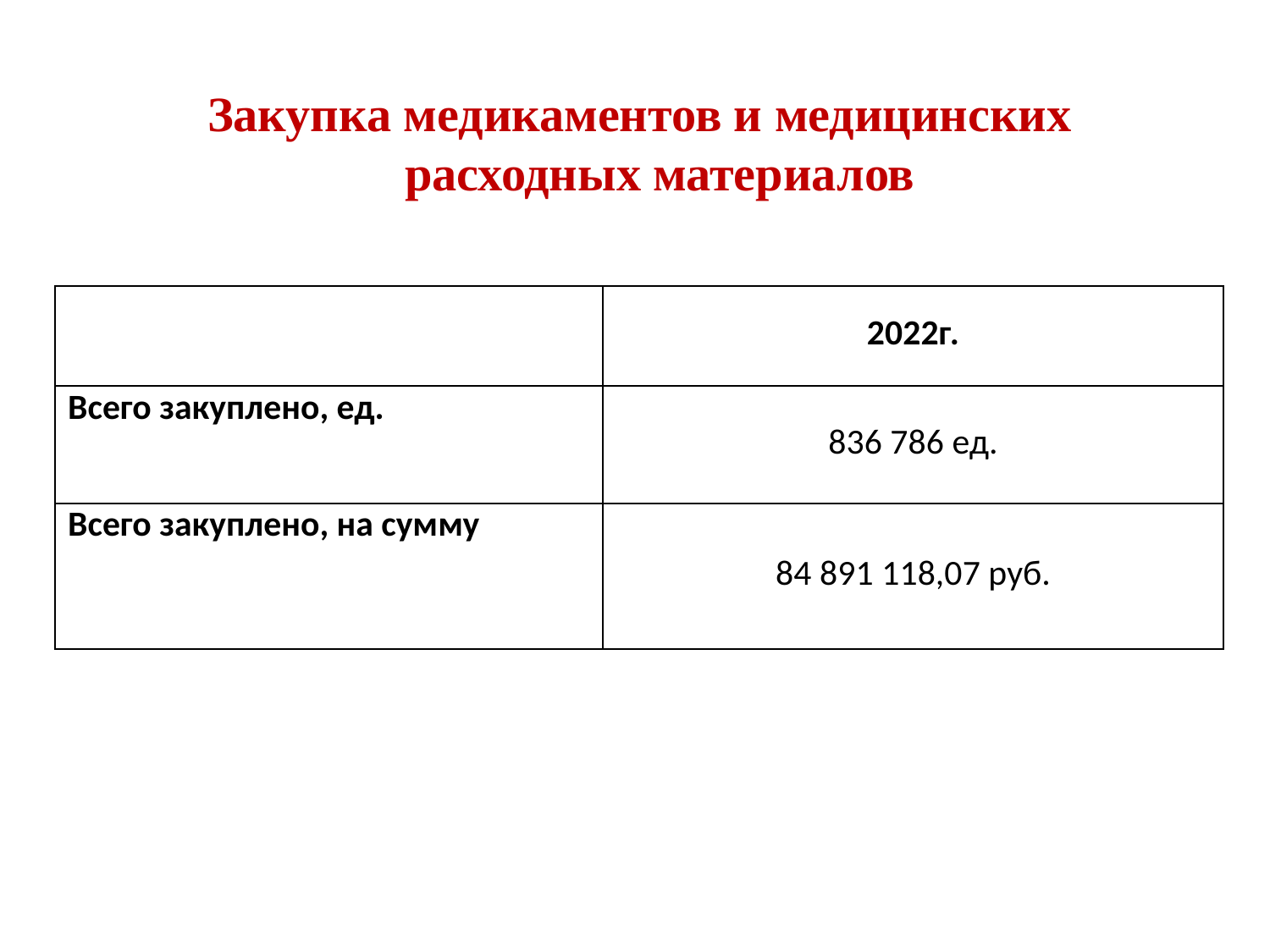

Закупка медикаментов и медицинских
расходных материалов
|  | 2022г. |
| --- | --- |
| Всего закуплено, ед. | 836 786 ед. |
| Всего закуплено, на сумму | 84 891 118,07 руб. |